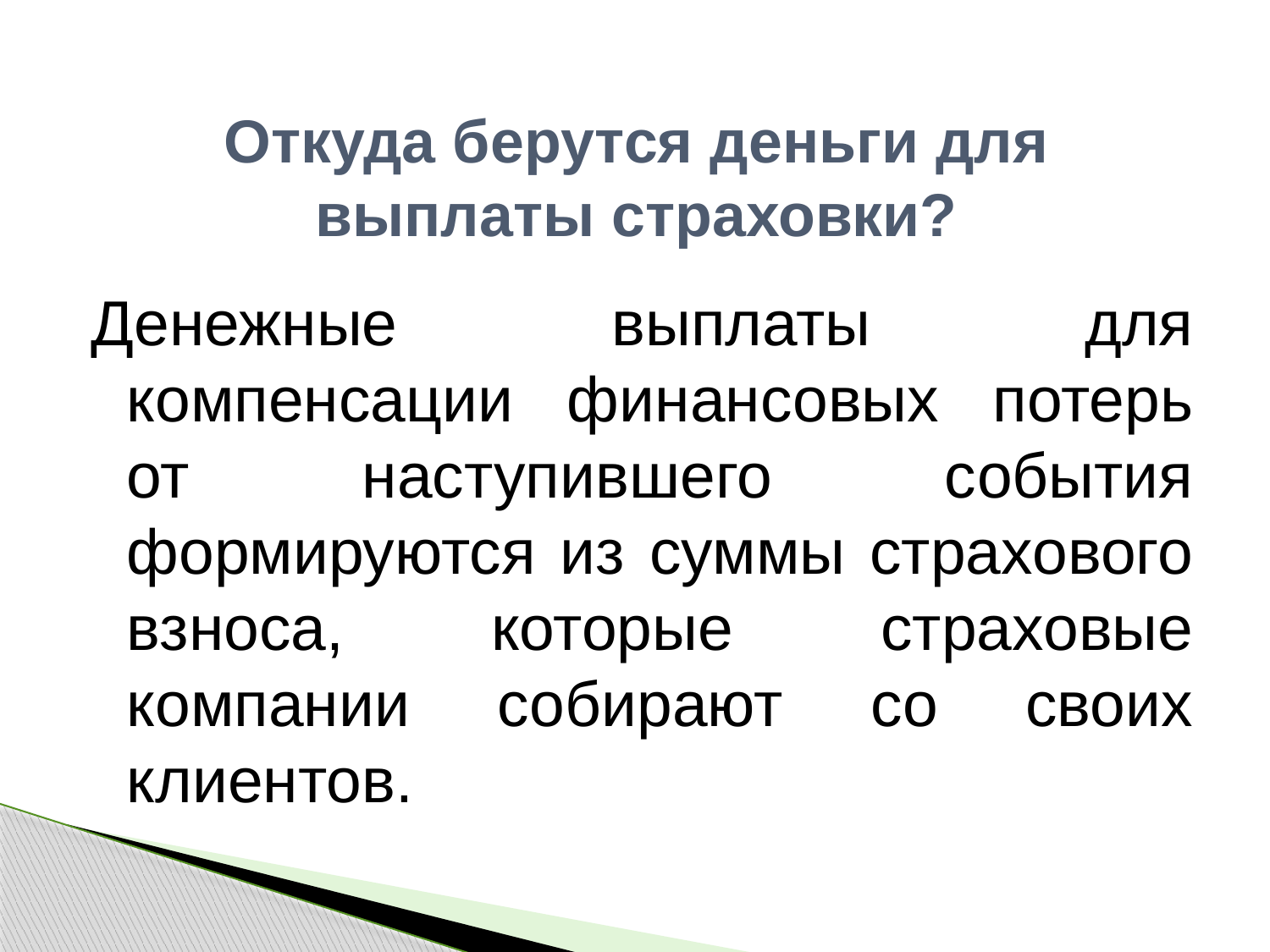

# Откуда берутся деньги для выплаты страховки?
Денежные выплаты для компенсации финансовых потерь от наступившего события формируются из суммы страхового взноса, которые страховые компании собирают со своих клиентов.